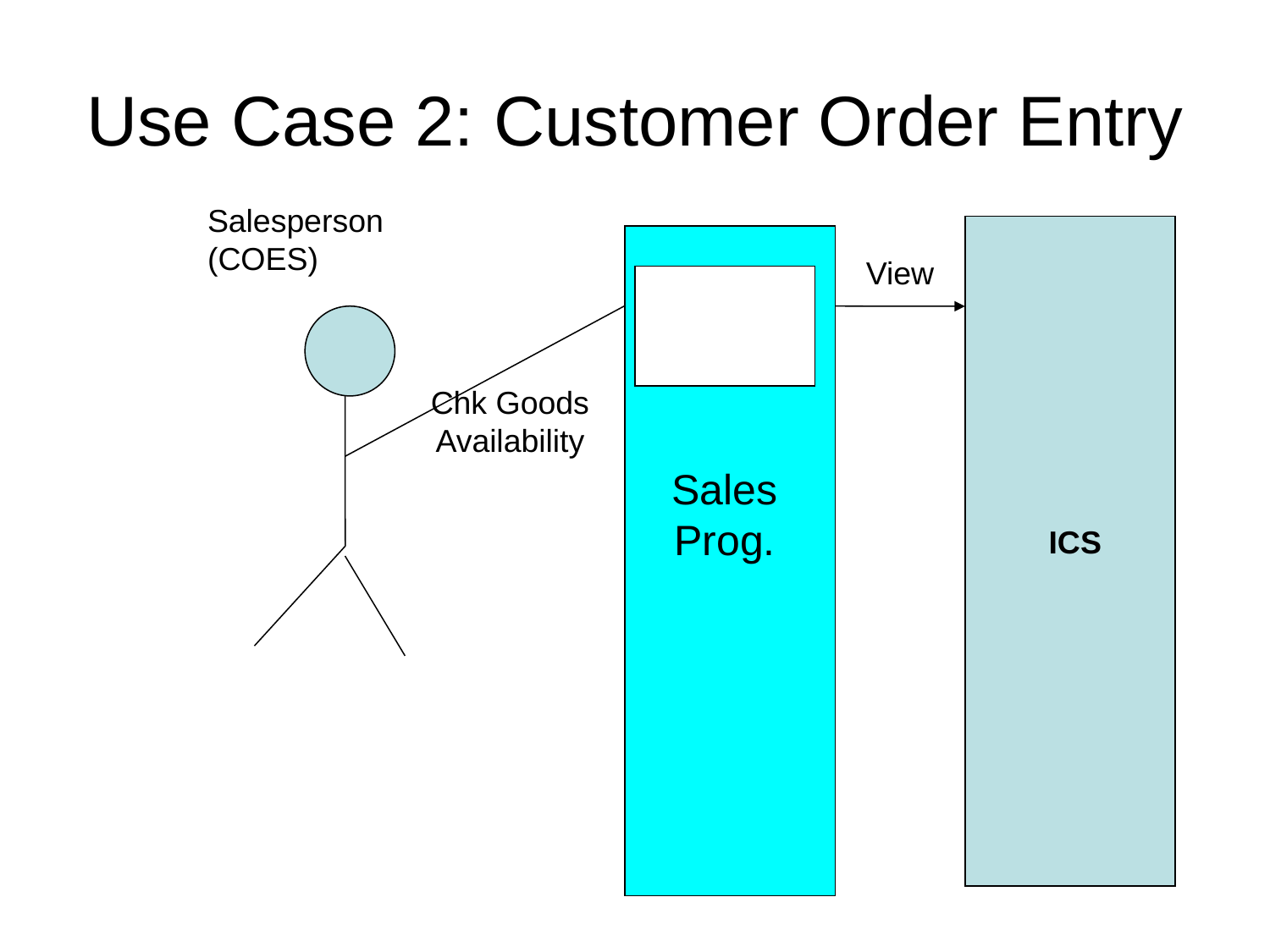

# Use Case 2: Customer Order Entry

Salesperson
(COES)

Sales Prog.

View

ChkAvail
Chk Goods Availability
ICS
ICS